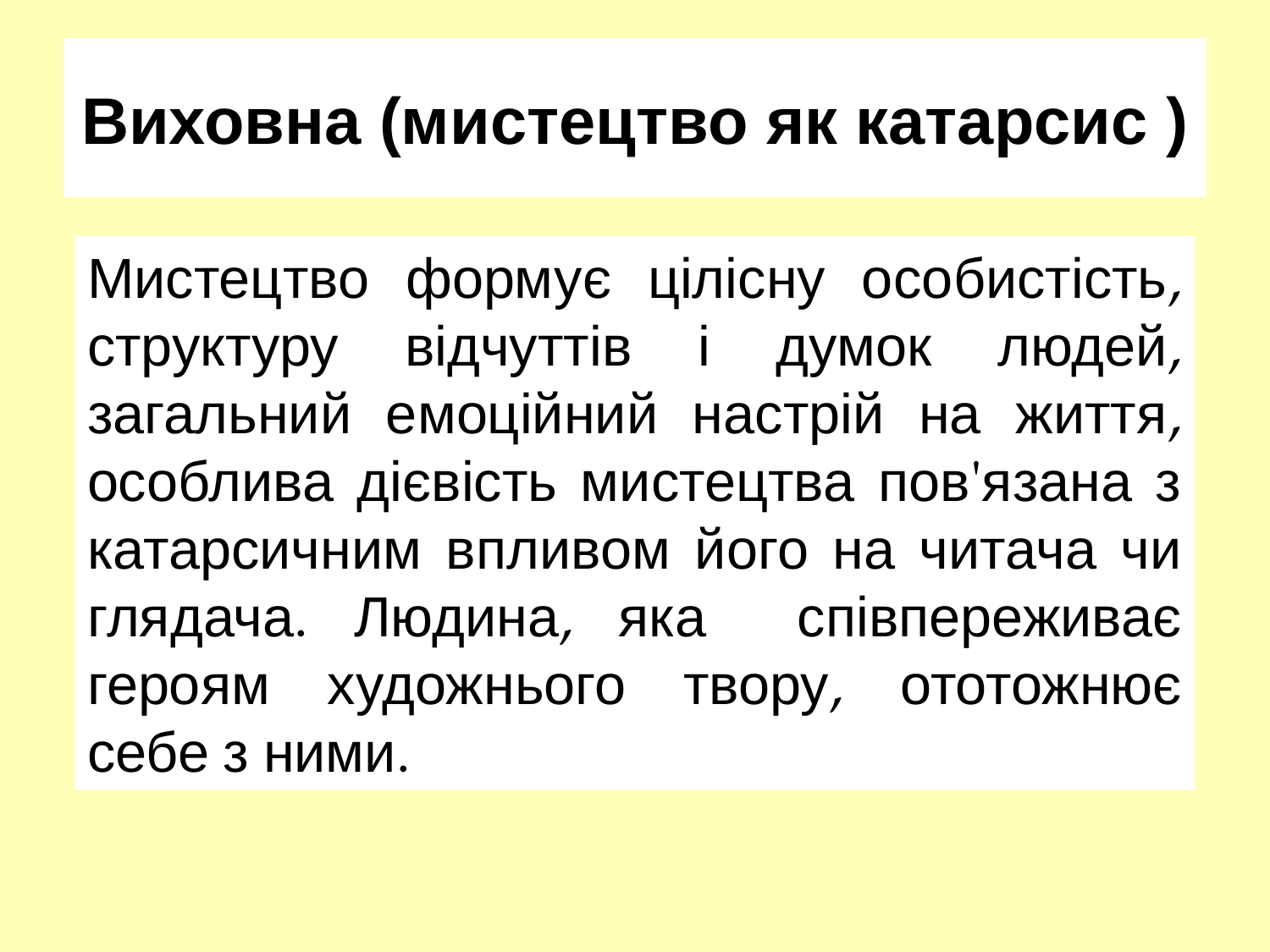

# Виховна (мистецтво як катарсис )
Мистецтво формує цілісну особистість, структуру відчуттів і думок людей, загальний емоційний настрій на життя, особлива дієвість мистецтва пов'язана з катарсичним впливом його на читача чи глядача. Людина, яка  співпереживає героям художнього твору, ототожнює себе з ними.